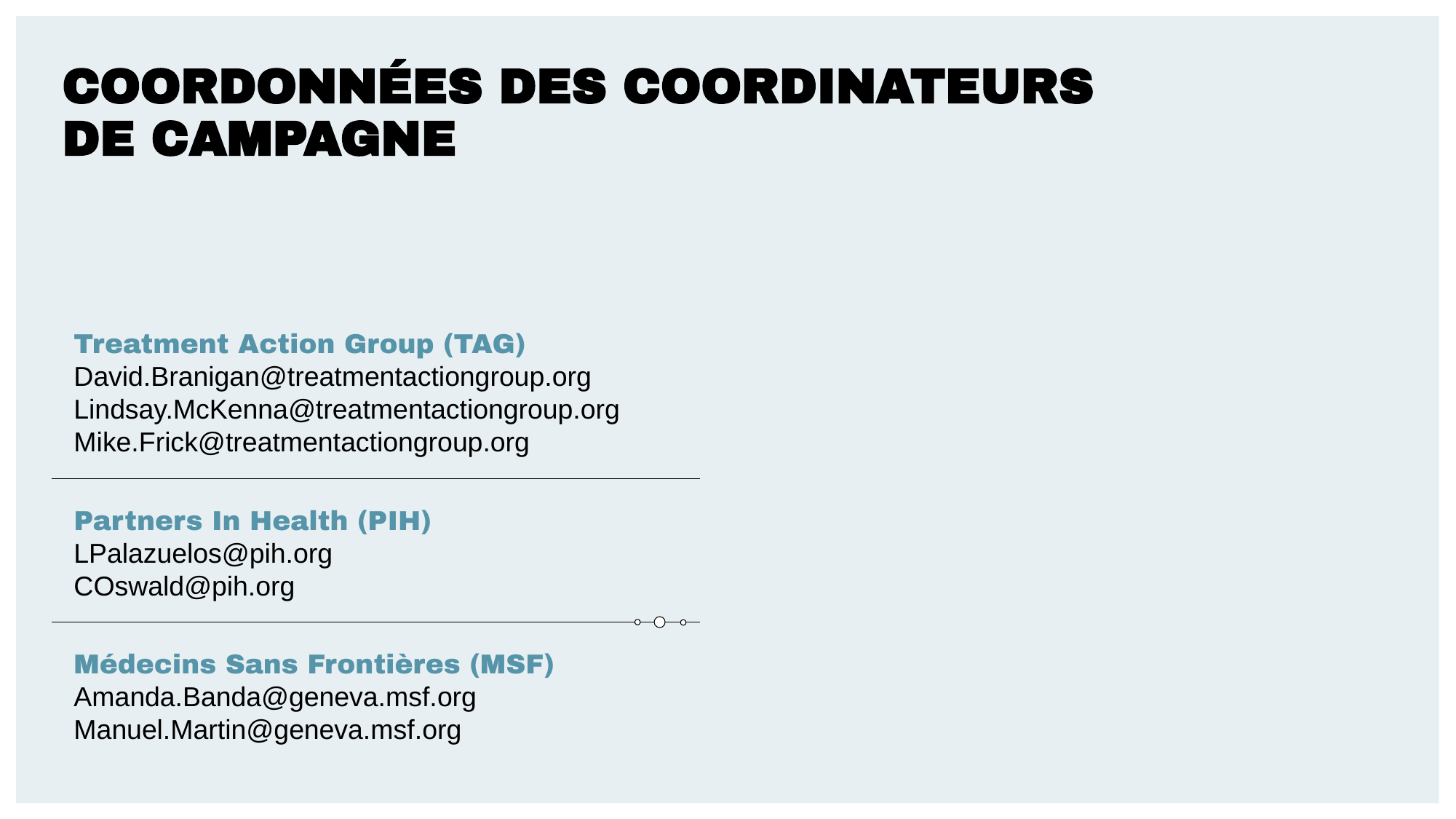

COORDONNÉES DES COORDINATEURS DE CAMPAGNE
Treatment Action Group (TAG)
David.Branigan@treatmentactiongroup.org
Lindsay.McKenna@treatmentactiongroup.org
Mike.Frick@treatmentactiongroup.org
Partners In Health (PIH)
LPalazuelos@pih.org
COswald@pih.org
Médecins Sans Frontières (MSF)
Amanda.Banda@geneva.msf.org
Manuel.Martin@geneva.msf.org